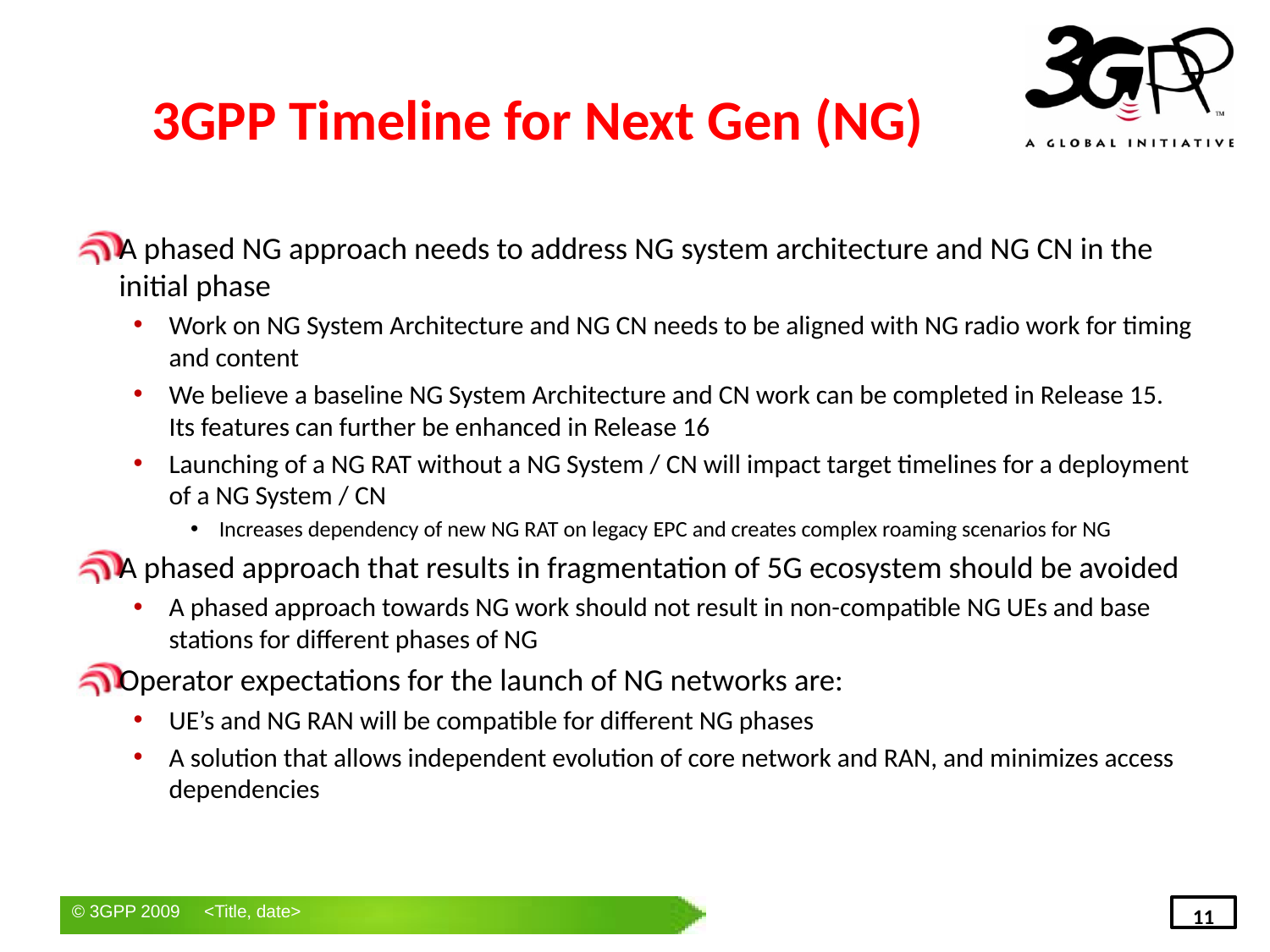

# 3GPP Timeline for Next Gen (NG)
A phased NG approach needs to address NG system architecture and NG CN in the initial phase
Work on NG System Architecture and NG CN needs to be aligned with NG radio work for timing and content
We believe a baseline NG System Architecture and CN work can be completed in Release 15. Its features can further be enhanced in Release 16
Launching of a NG RAT without a NG System / CN will impact target timelines for a deployment of a NG System / CN
Increases dependency of new NG RAT on legacy EPC and creates complex roaming scenarios for NG
A phased approach that results in fragmentation of 5G ecosystem should be avoided
A phased approach towards NG work should not result in non-compatible NG UEs and base stations for different phases of NG
Operator expectations for the launch of NG networks are:
UE’s and NG RAN will be compatible for different NG phases
A solution that allows independent evolution of core network and RAN, and minimizes access dependencies